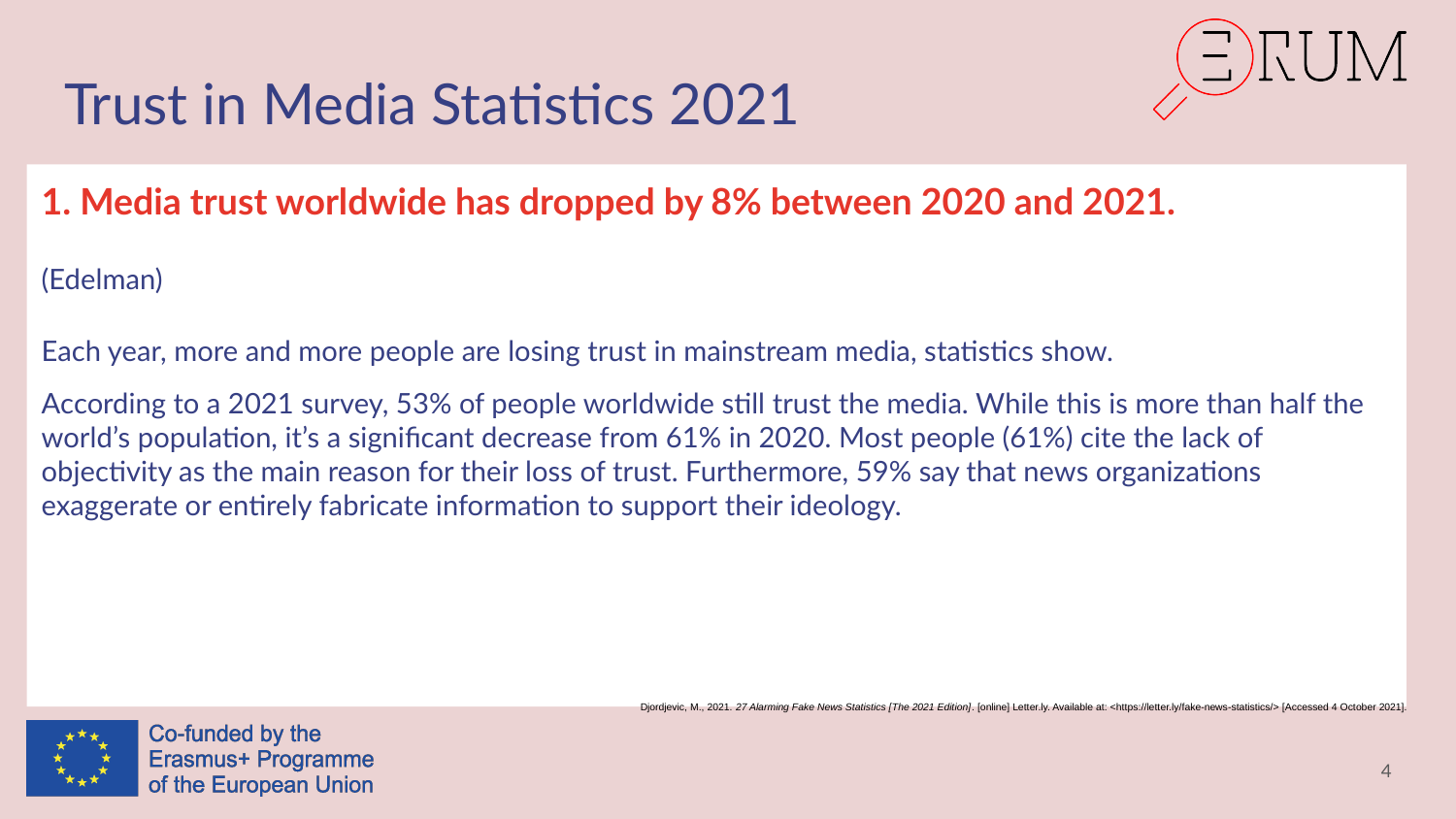

# Trust in Media Statistics 2021
1. Media trust worldwide has dropped by 8% between 2020 and 2021.
(Edelman)
Each year, more and more people are losing trust in mainstream media, statistics show.
According to a 2021 survey, 53% of people worldwide still trust the media. While this is more than half the world’s population, it’s a significant decrease from 61% in 2020. Most people (61%) cite the lack of objectivity as the main reason for their loss of trust. Furthermore, 59% say that news organizations exaggerate or entirely fabricate information to support their ideology.

Djordjevic, M., 2021. 27 Alarming Fake News Statistics [The 2021 Edition]. [online] Letter.ly. Available at: <https://letter.ly/fake-news-statistics/> [Accessed 4 October 2021].
4